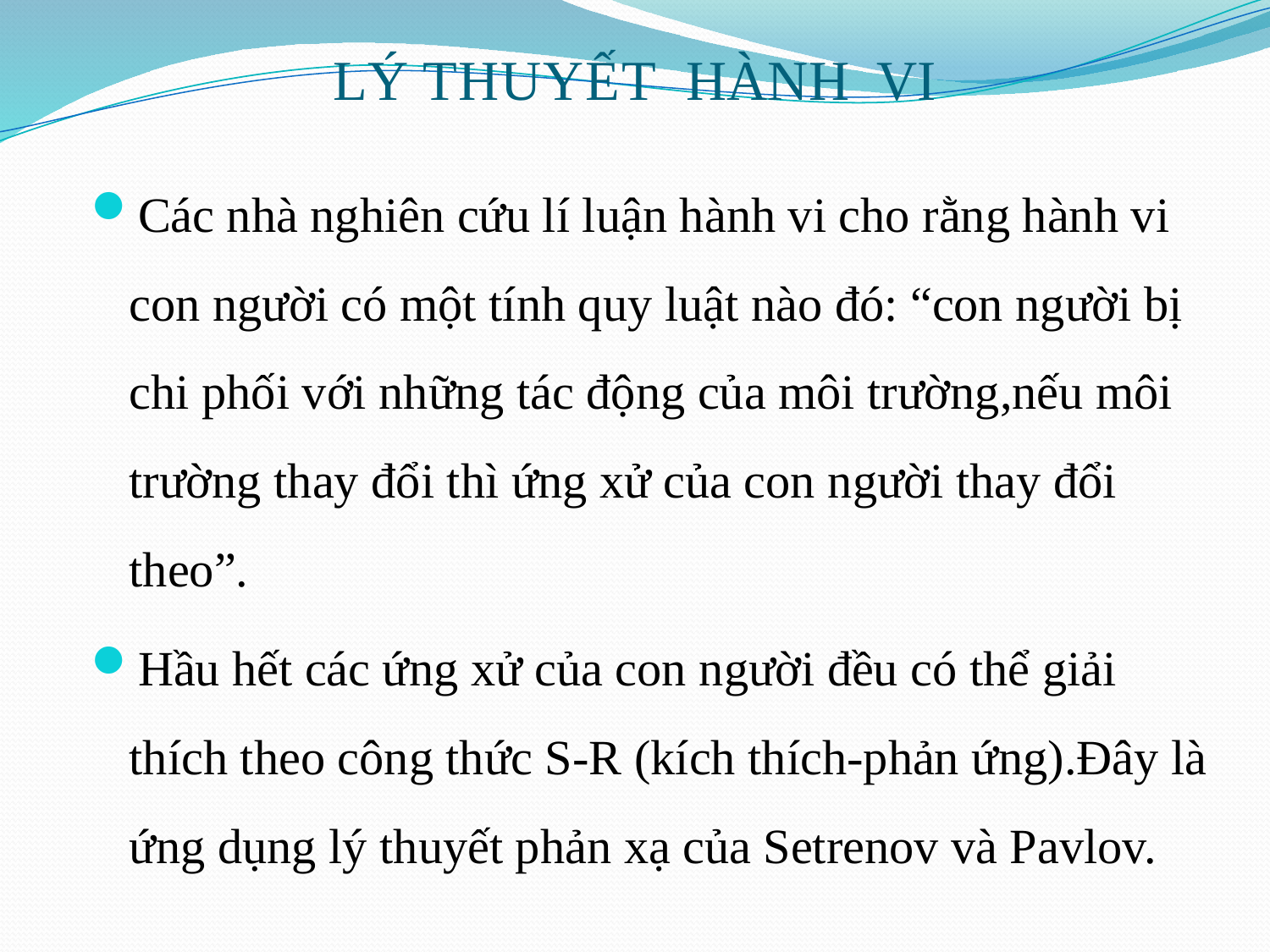

# LÝ THUYẾT  HÀNH  VI
Các nhà nghiên cứu lí luận hành vi cho rằng hành vi con người có một tính quy luật nào đó: “con người bị chi phối với những tác động của môi trường,nếu môi trường thay đổi thì ứng xử của con người thay đổi theo”.
Hầu hết các ứng xử của con người đều có thể giải thích theo công thức S-R (kích thích-phản ứng).Đây là ứng dụng lý thuyết phản xạ của Setrenov và Pavlov.